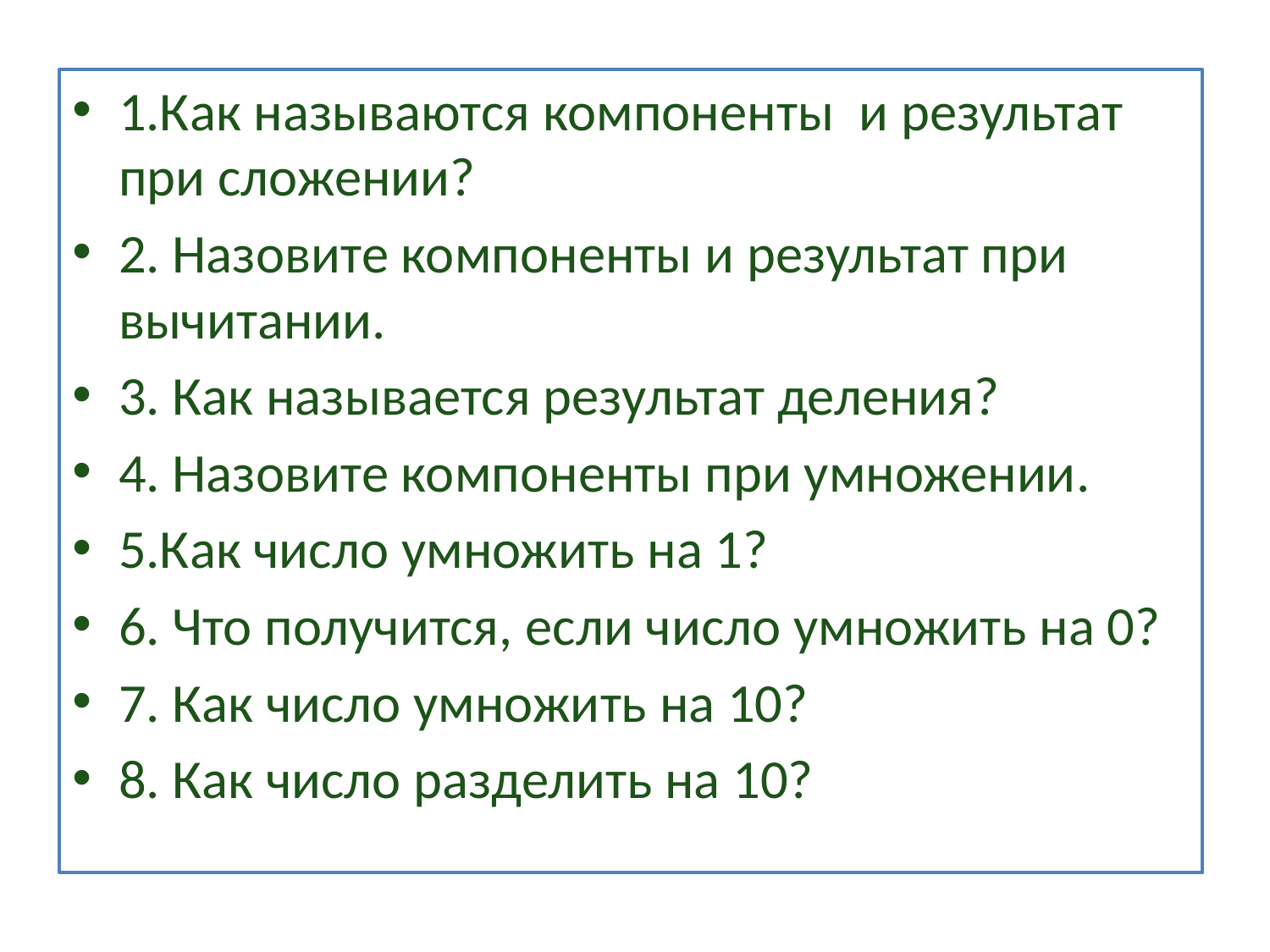

1.Как называются компоненты  и результат при сложении?
2. Назовите компоненты и результат при вычитании.
3. Как называется результат деления?
4. Назовите компоненты при умножении.
5.Как число умножить на 1?
6. Что получится, если число умножить на 0?
7. Как число умножить на 10?
8. Как число разделить на 10?